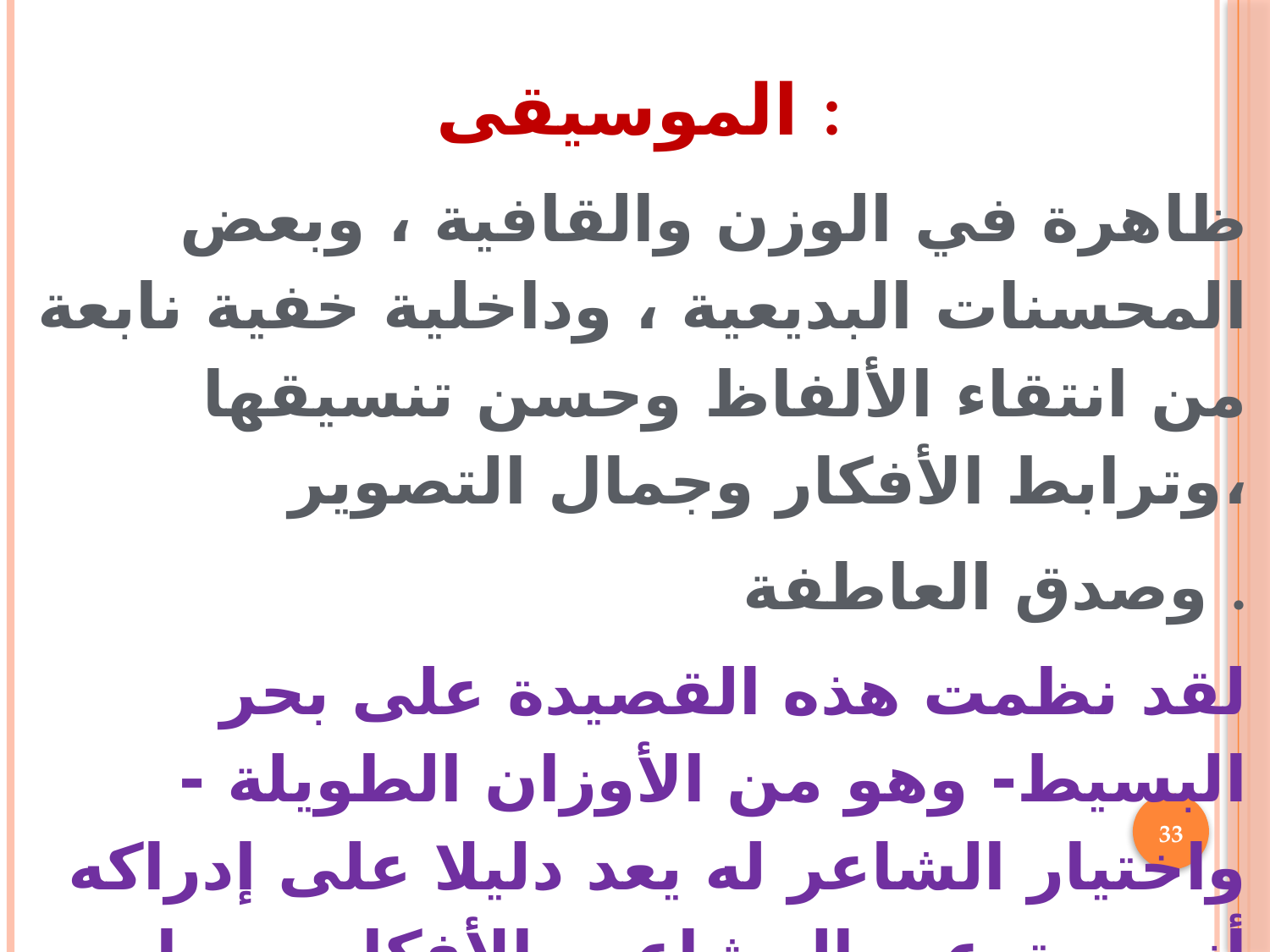

الموسيقى :
 ظاهرة في الوزن والقافية ، وبعض المحسنات البديعية ، وداخلية خفية نابعة من انتقاء الألفاظ وحسن تنسيقها وترابط الأفكار وجمال التصوير،
وصدق العاطفة .
لقد نظمت هذه القصيدة على بحر البسيط- وهو من الأوزان الطويلة -واختيار الشاعر له يعد دليلا على إدراكه أنه يستوعب المشاعر والأفكار مهما تبلغ من حدة وعمق فهو يناسب الفكر والتأمل وبث الحزن ، وخيبة الرجاء كما يتميز باتساع أفقه وجمال إيقاعه .
33